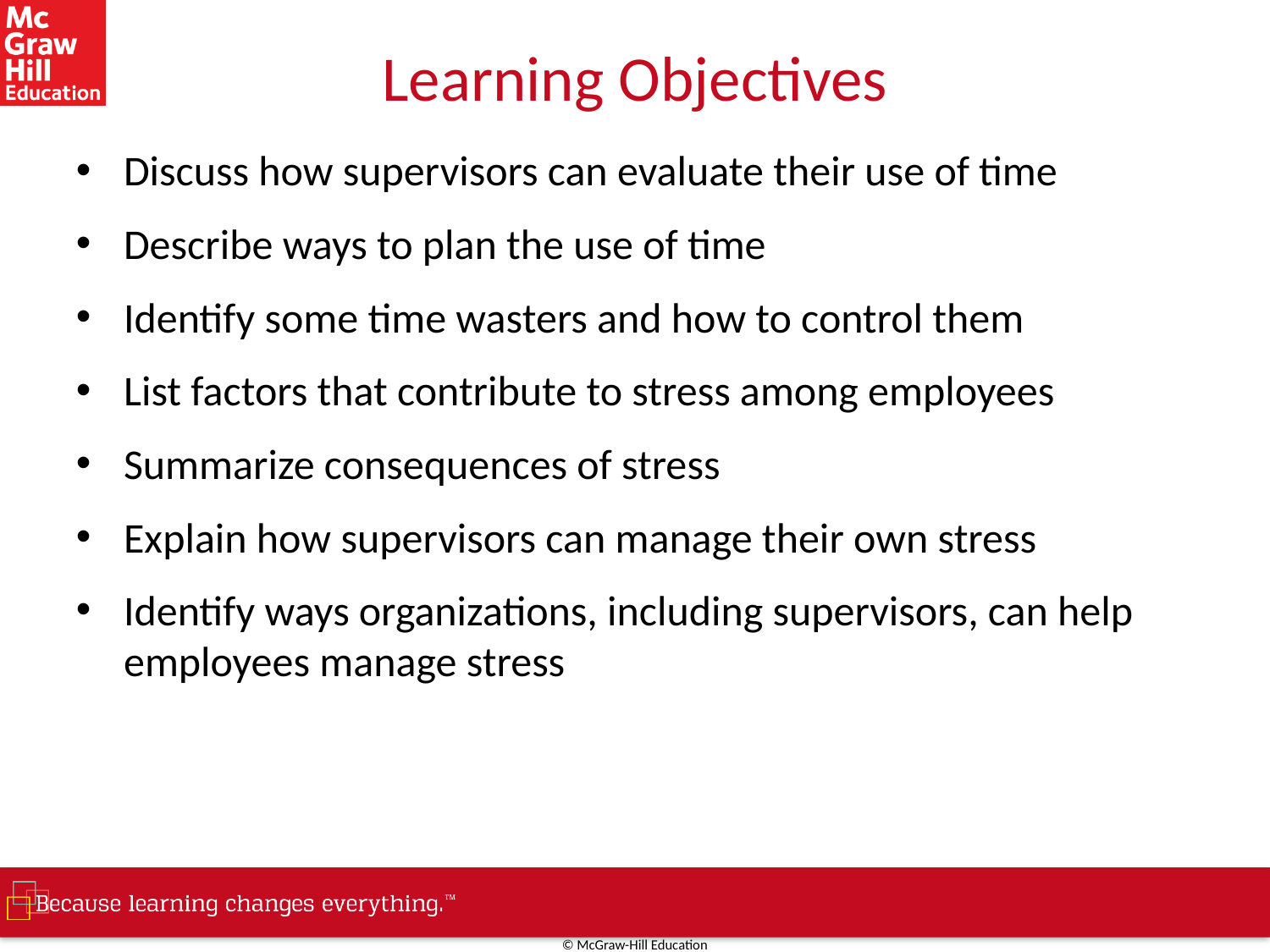

# Learning Objectives
Discuss how supervisors can evaluate their use of time
Describe ways to plan the use of time
Identify some time wasters and how to control them
List factors that contribute to stress among employees
Summarize consequences of stress
Explain how supervisors can manage their own stress
Identify ways organizations, including supervisors, can help employees manage stress